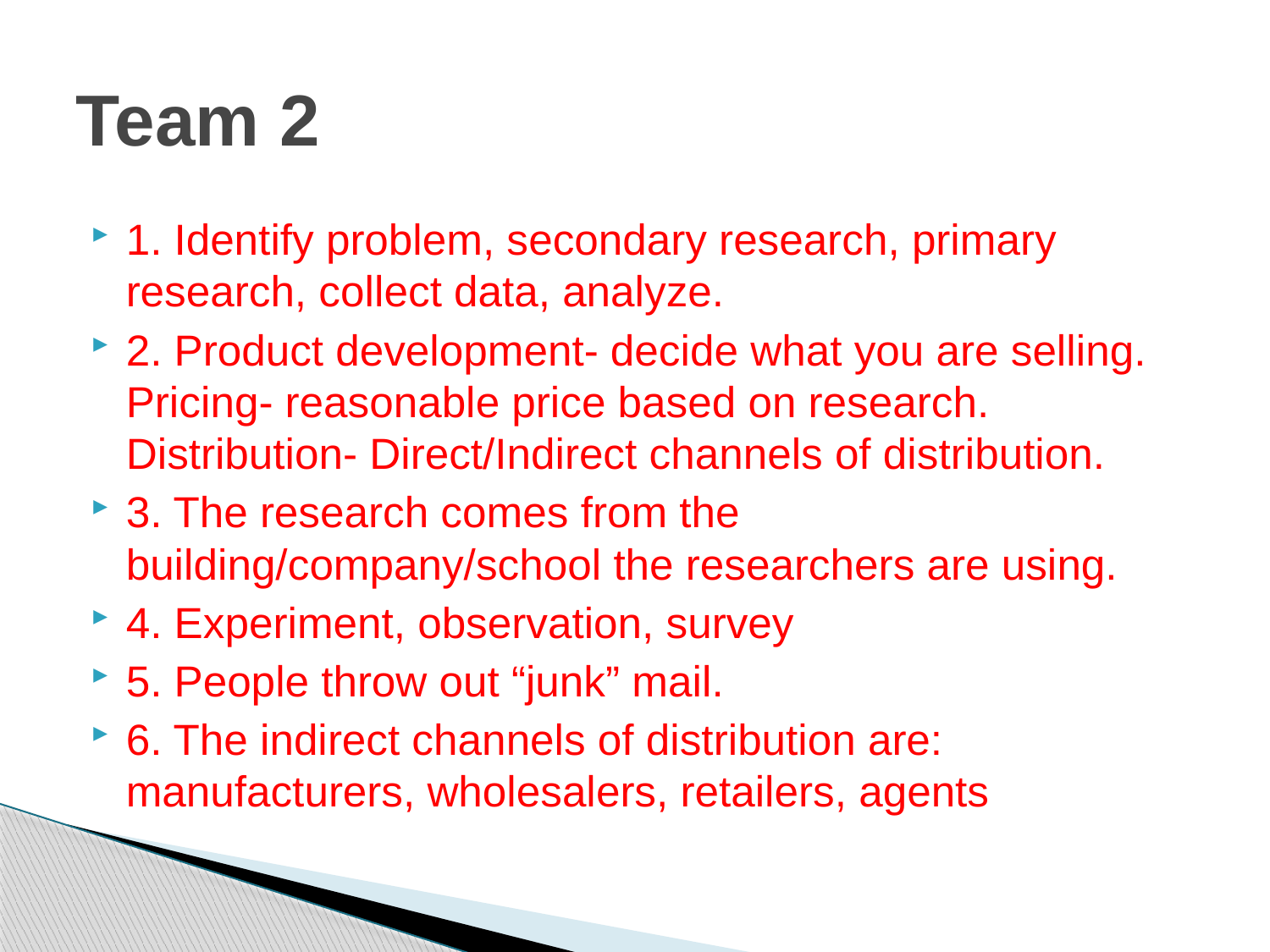

# Team 2
1. Identify problem, secondary research, primary research, collect data, analyze.
2. Product development- decide what you are selling. Pricing- reasonable price based on research. Distribution- Direct/Indirect channels of distribution.
3. The research comes from the building/company/school the researchers are using.
4. Experiment, observation, survey
5. People throw out “junk” mail.
6. The indirect channels of distribution are: manufacturers, wholesalers, retailers, agents